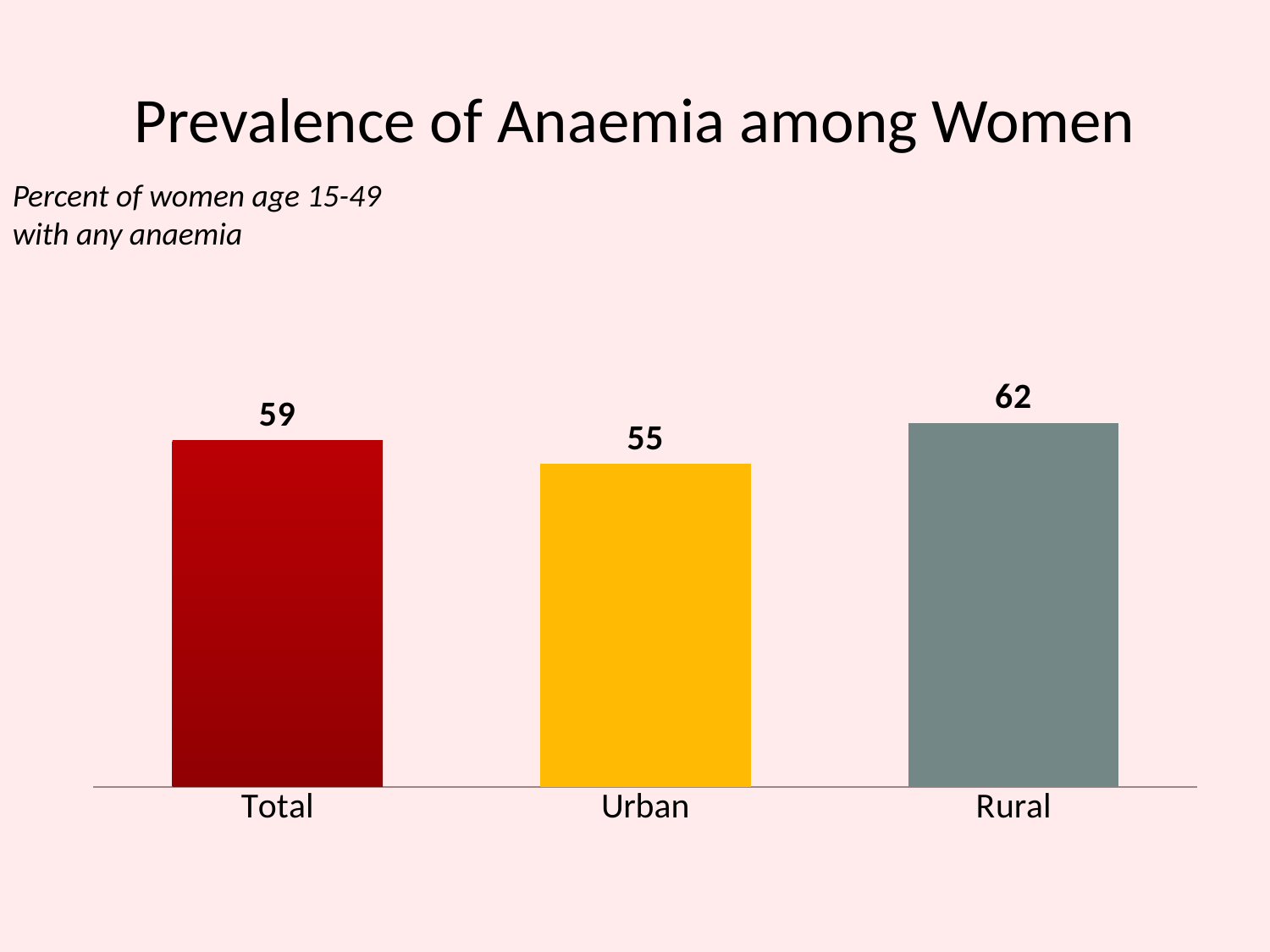

# Prevalence of Anaemia among Women
Percent of women age 15-49 with any anaemia

### Chart

| Category | Series 1 |
|---|---|
| Total | 59.0 |
| Urban | 55.0 |
| Rural | 62.0 |